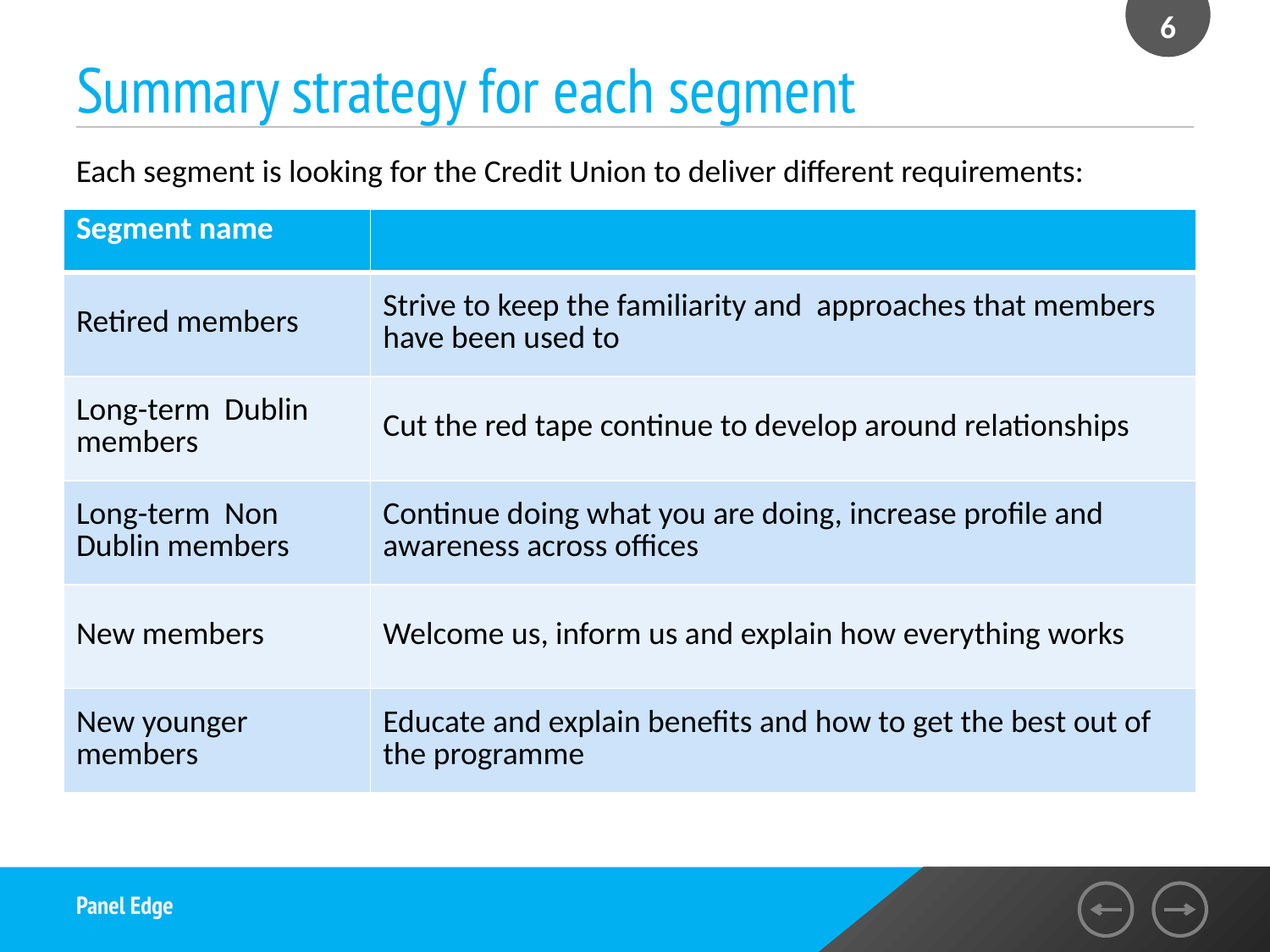

6
# Summary strategy for each segment
Each segment is looking for the Credit Union to deliver different requirements:
| Segment name |  |
| --- | --- |
| Retired members | Strive to keep the familiarity and approaches that members have been used to |
| Long-term Dublin members | Cut the red tape continue to develop around relationships |
| Long-term Non Dublin members | Continue doing what you are doing, increase profile and awareness across offices |
| New members | Welcome us, inform us and explain how everything works |
| New younger members | Educate and explain benefits and how to get the best out of the programme |
Panel Edge